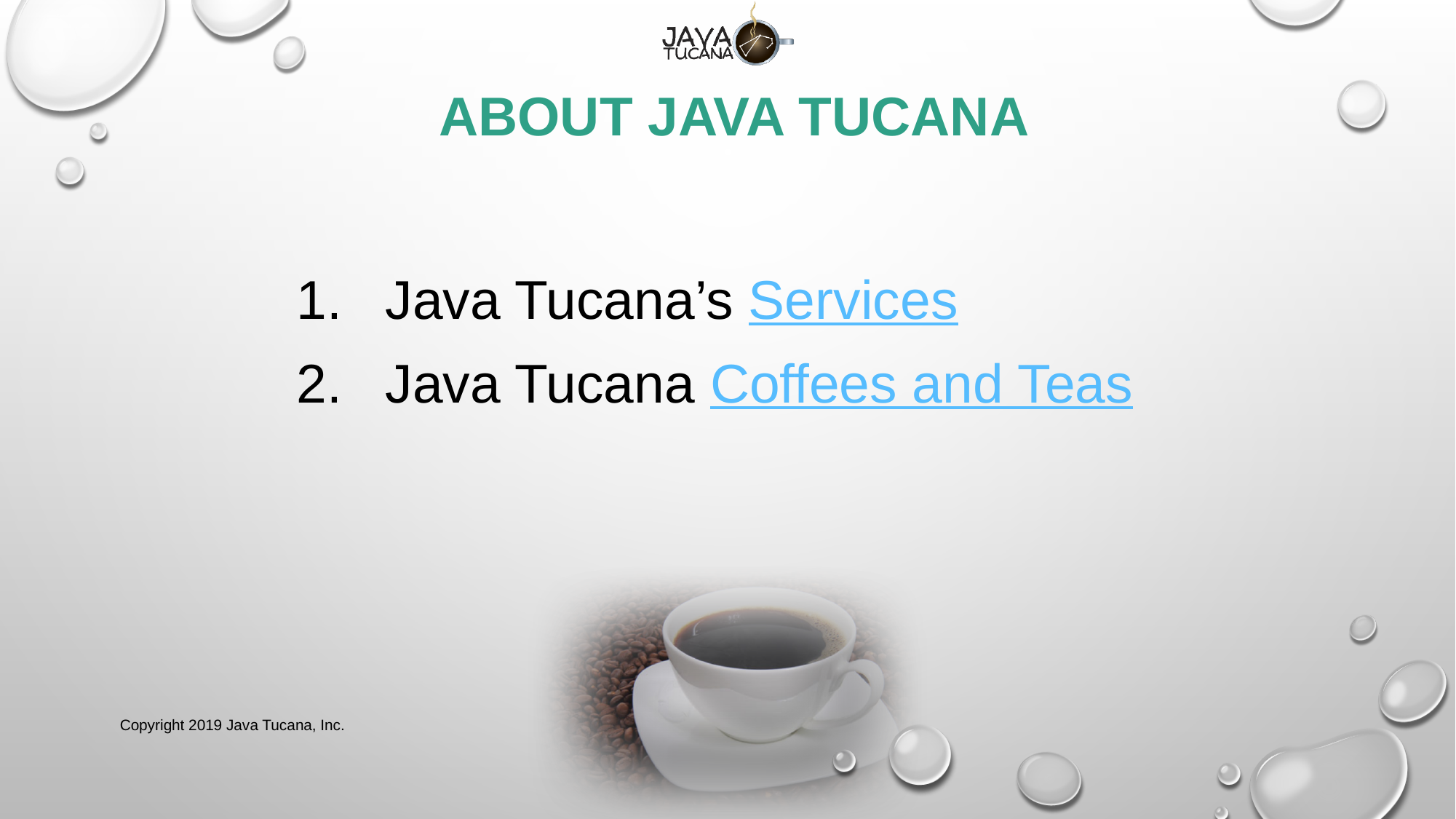

# About Java Tucana
Java Tucana’s Services
Java Tucana Coffees and Teas
Copyright 2019 Java Tucana, Inc.